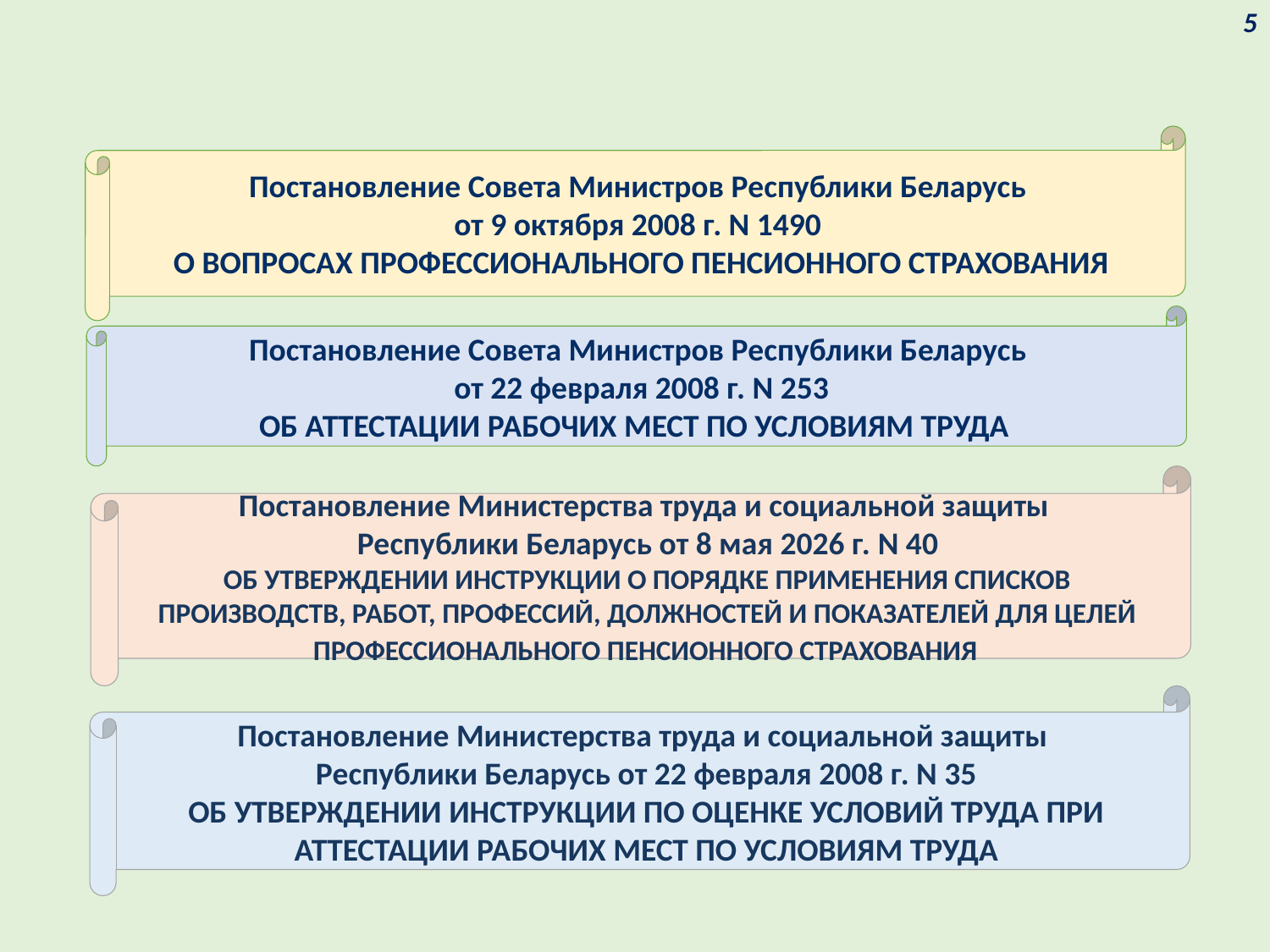

5
#
Постановление Совета Министров Республики Беларусь
от 9 октября 2008 г. N 1490
О ВОПРОСАХ ПРОФЕССИОНАЛЬНОГО ПЕНСИОННОГО СТРАХОВАНИЯ

Постановление Совета Министров Республики Беларусь
от 22 февраля 2008 г. N 253
ОБ АТТЕСТАЦИИ РАБОЧИХ МЕСТ ПО УСЛОВИЯМ ТРУДА

Постановление Министерства труда и социальной защиты
Республики Беларусь от 8 мая 2026 г. N 40
ОБ УТВЕРЖДЕНИИ ИНСТРУКЦИИ О ПОРЯДКЕ ПРИМЕНЕНИЯ СПИСКОВ ПРОИЗВОДСТВ, РАБОТ, ПРОФЕССИЙ, ДОЛЖНОСТЕЙ И ПОКАЗАТЕЛЕЙ ДЛЯ ЦЕЛЕЙ ПРОФЕССИОНАЛЬНОГО ПЕНСИОННОГО СТРАХОВАНИЯ

Постановление Министерства труда и социальной защиты
Республики Беларусь от 22 февраля 2008 г. N 35
ОБ УТВЕРЖДЕНИИ ИНСТРУКЦИИ ПО ОЦЕНКЕ УСЛОВИЙ ТРУДА ПРИ АТТЕСТАЦИИ РАБОЧИХ МЕСТ ПО УСЛОВИЯМ ТРУДА